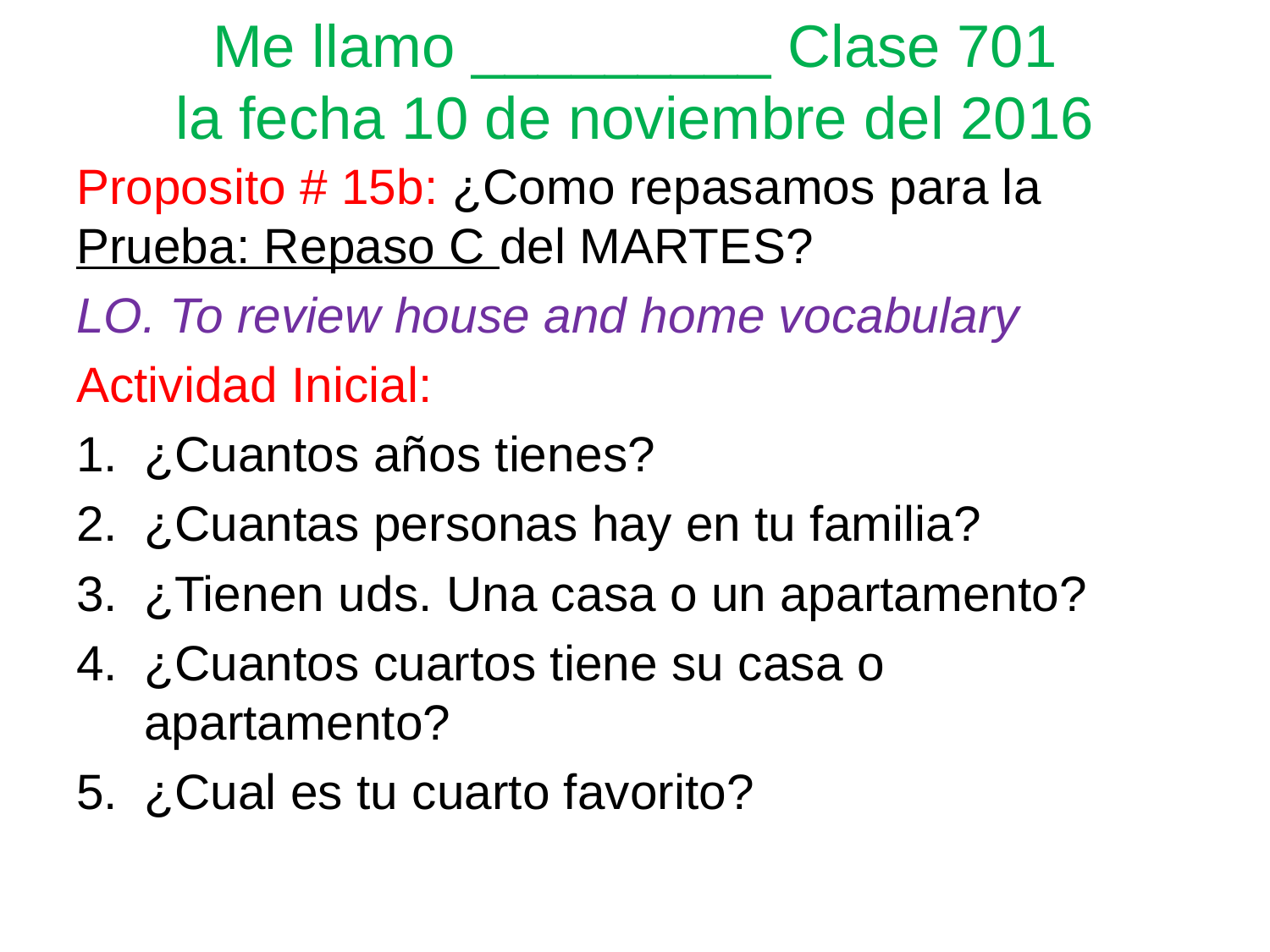

# Me llamo _________ Clase 701 la fecha 10 de noviembre del 2016
Proposito # 15b: ¿Como repasamos para la Prueba: Repaso C del MARTES?
LO. To review house and home vocabulary
Actividad Inicial:
¿Cuantos años tienes?
¿Cuantas personas hay en tu familia?
¿Tienen uds. Una casa o un apartamento?
¿Cuantos cuartos tiene su casa o apartamento?
¿Cual es tu cuarto favorito?